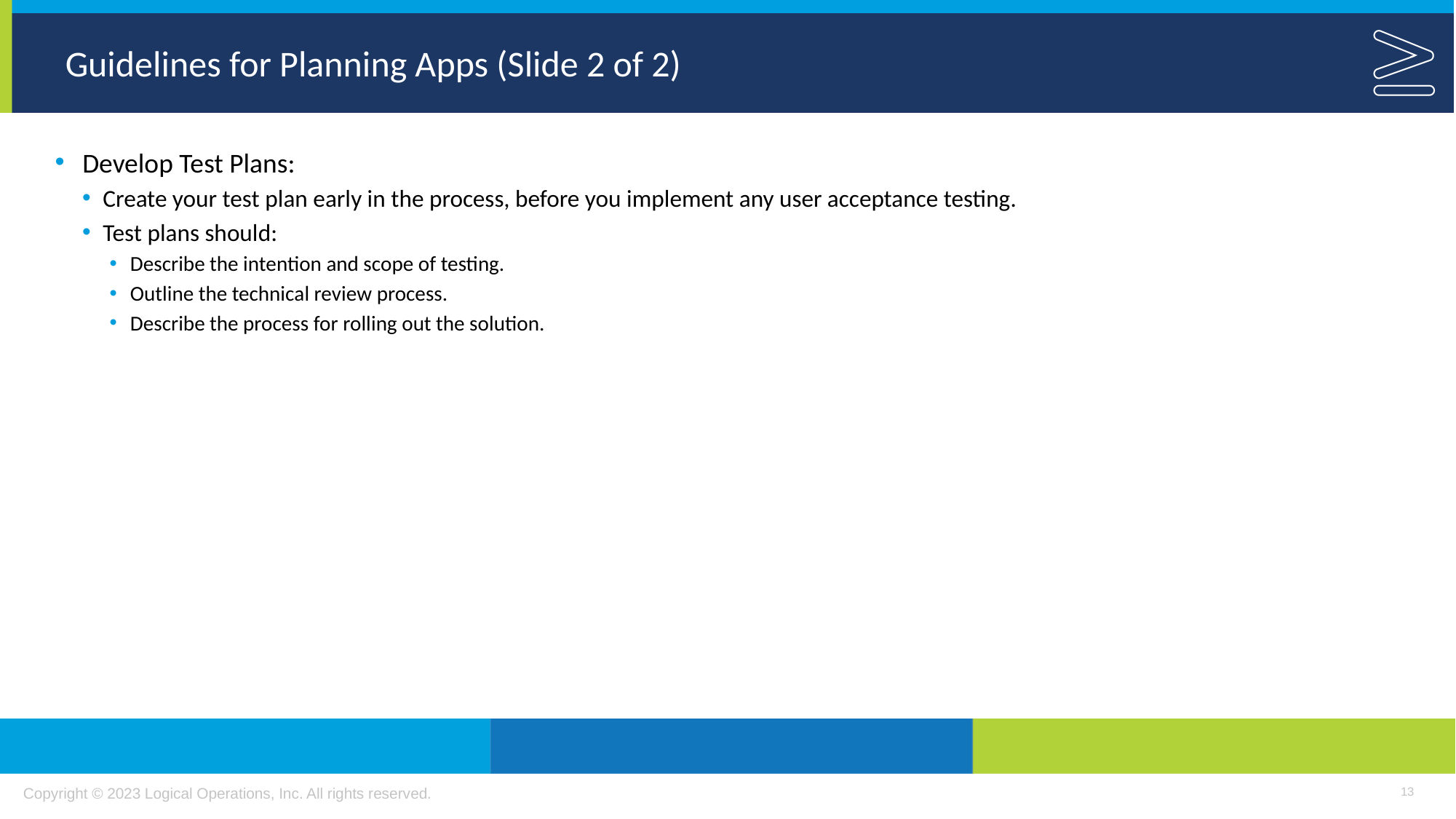

# Guidelines for Planning Apps (Slide 2 of 2)
Develop Test Plans:
Create your test plan early in the process, before you implement any user acceptance testing.
Test plans should:
Describe the intention and scope of testing.
Outline the technical review process.
Describe the process for rolling out the solution.
13